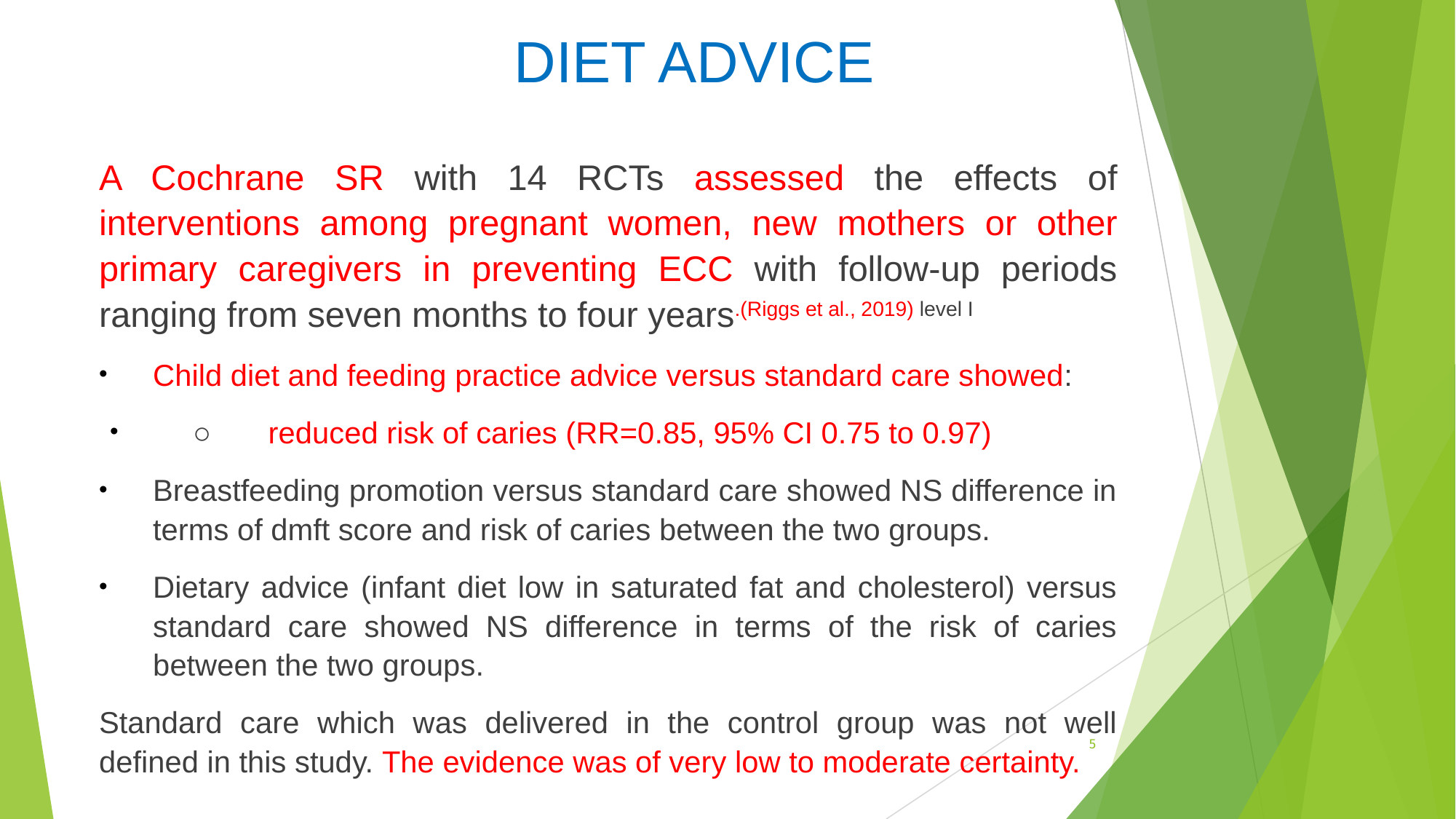

# DIET ADVICE
A Cochrane SR with 14 RCTs assessed the effects of interventions among pregnant women, new mothers or other primary caregivers in preventing ECC with follow-up periods ranging from seven months to four years.(Riggs et al., 2019) level I
Child diet and feeding practice advice versus standard care showed:
○	reduced risk of caries (RR=0.85, 95% CI 0.75 to 0.97)
Breastfeeding promotion versus standard care showed NS difference in terms of dmft score and risk of caries between the two groups.
Dietary advice (infant diet low in saturated fat and cholesterol) versus standard care showed NS difference in terms of the risk of caries between the two groups.
Standard care which was delivered in the control group was not well defined in this study. The evidence was of very low to moderate certainty.

5